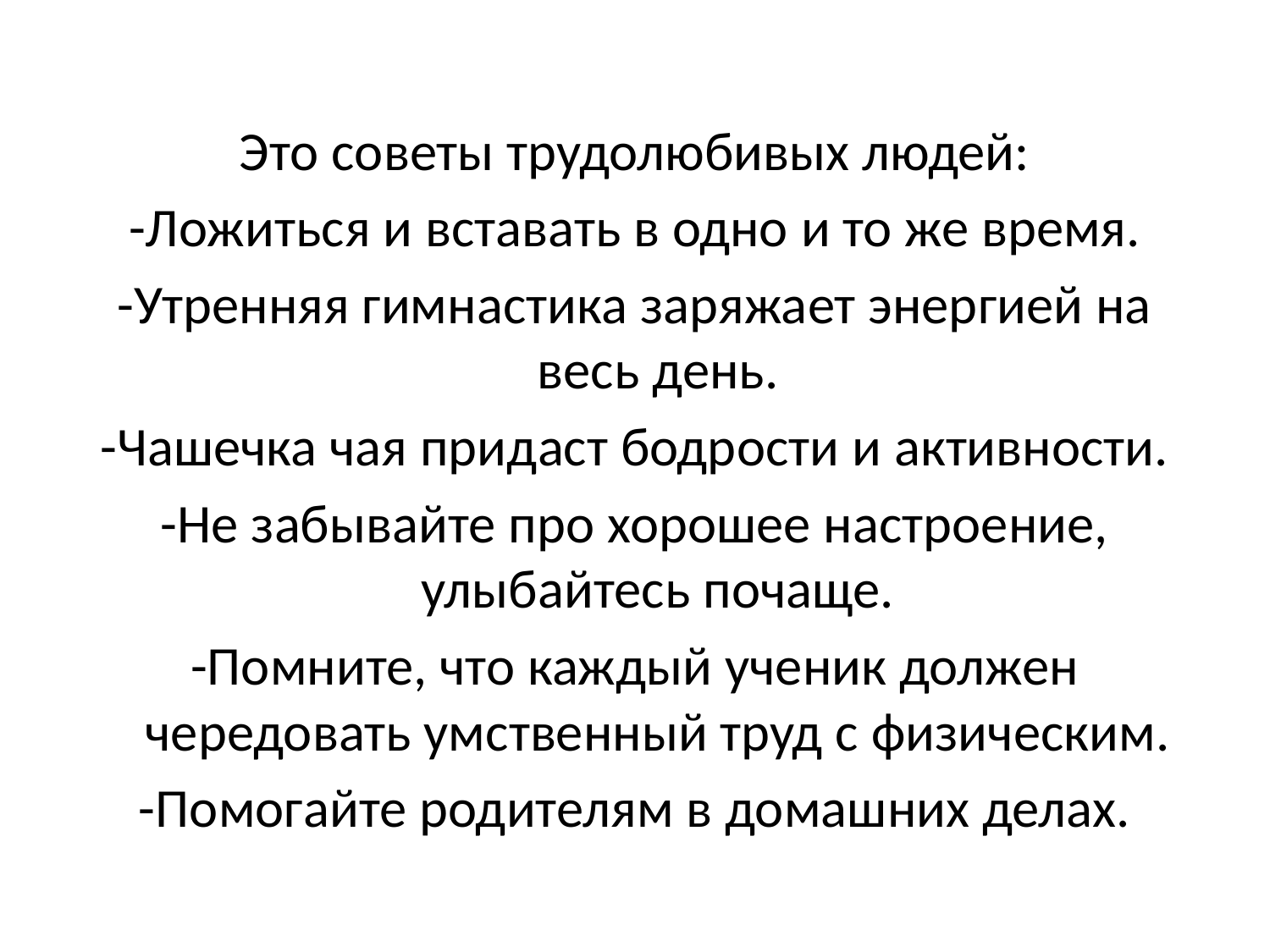

Это советы трудолюбивых людей:
-Ложиться и вставать в одно и то же время.
-Утренняя гимнастика заряжает энергией на весь день.
-Чашечка чая придаст бодрости и активности.
-Не забывайте про хорошее настроение, улыбайтесь почаще.
-Помните, что каждый ученик должен чередовать умственный труд с физическим.
-Помогайте родителям в домашних делах.